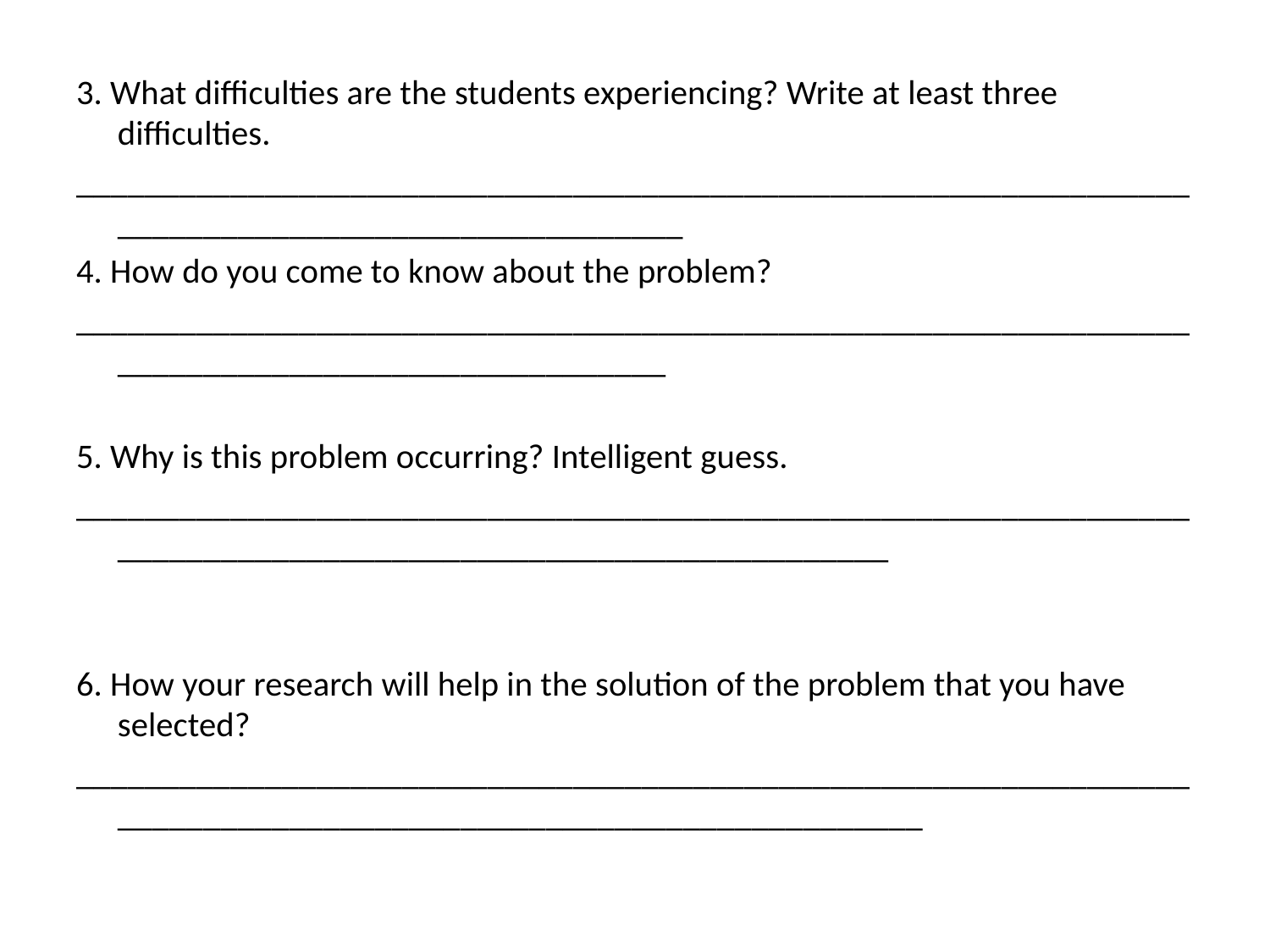

3. What difficulties are the students experiencing? Write at least three difficulties.
__________________________________________________________________________________________________
4. How do you come to know about the problem?
_________________________________________________________________________________________________

5. Why is this problem occurring? Intelligent guess.
______________________________________________________________________________________________________________

6. How your research will help in the solution of the problem that you have selected?
________________________________________________________________________________________________________________